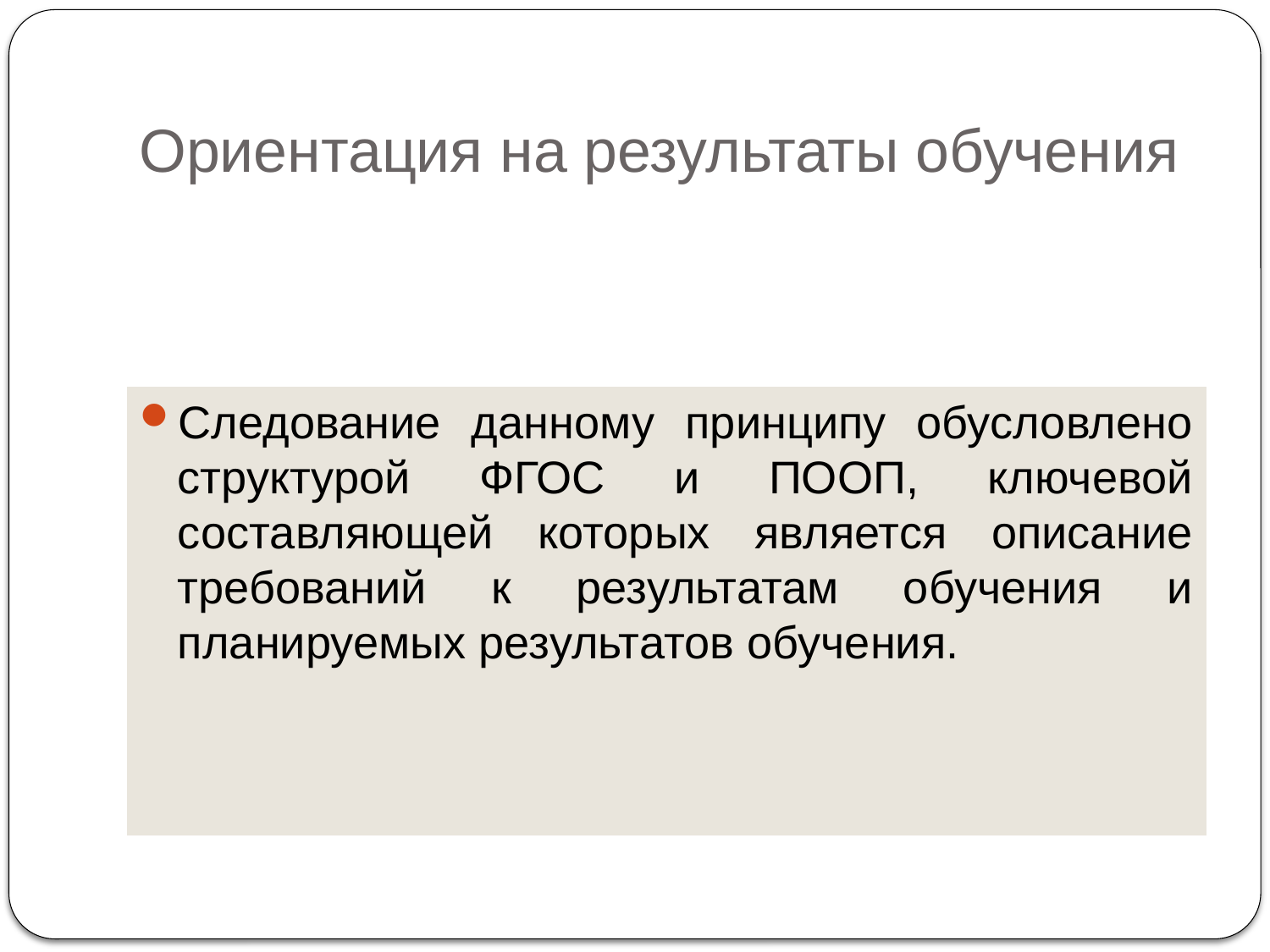

# Ориентация на результаты обучения
Следование данному принципу обусловлено структурой ФГОС и ПООП, ключевой составляющей которых является описание требований к результатам обучения и планируемых результатов обучения.